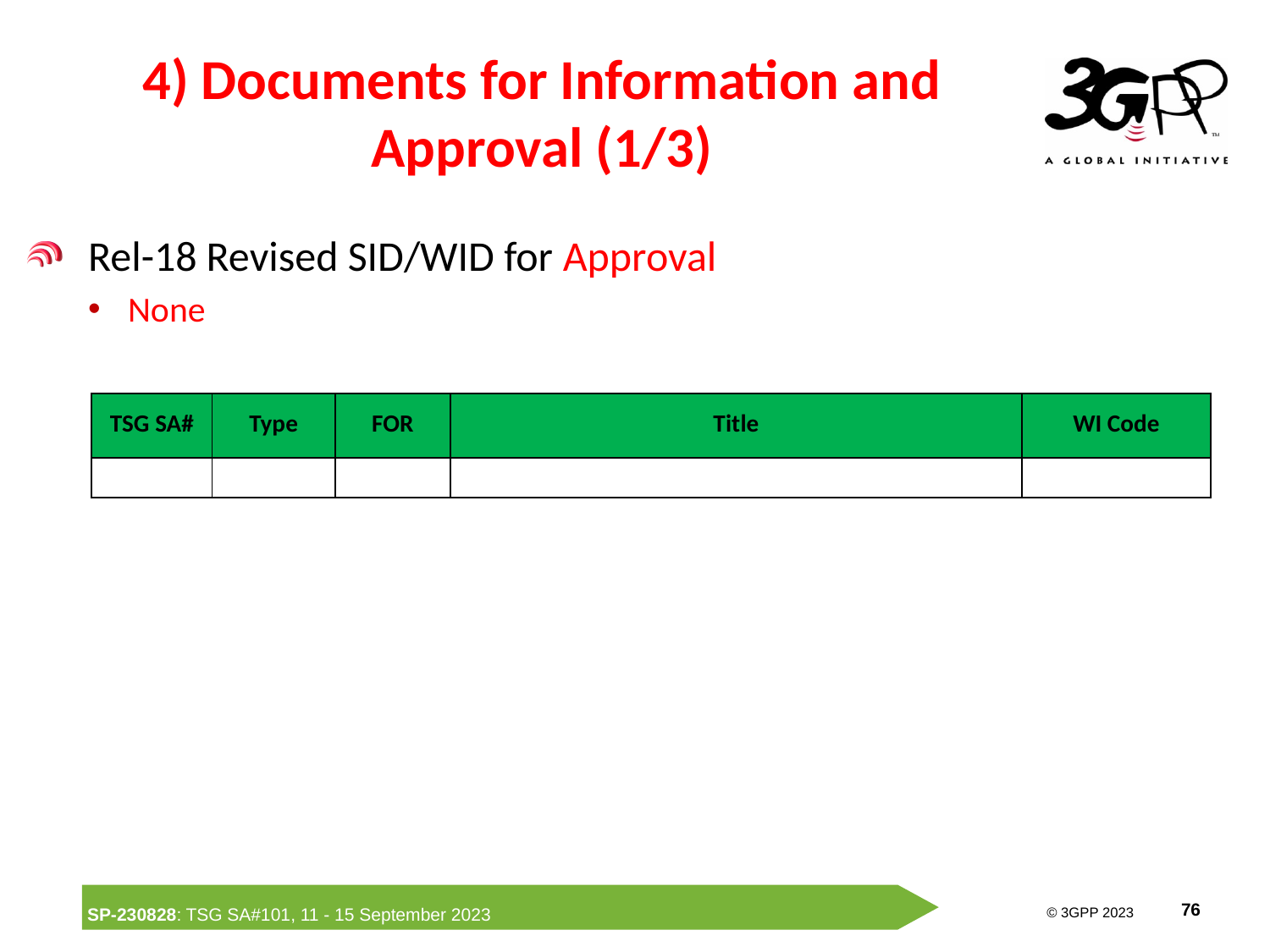

# 4) Documents for Information and Approval (1/3)
Rel-18 Revised SID/WID for Approval
None

| TSG SA# | Type | FOR | Title | WI Code |
| --- | --- | --- | --- | --- |
|  |  |  |  |  |